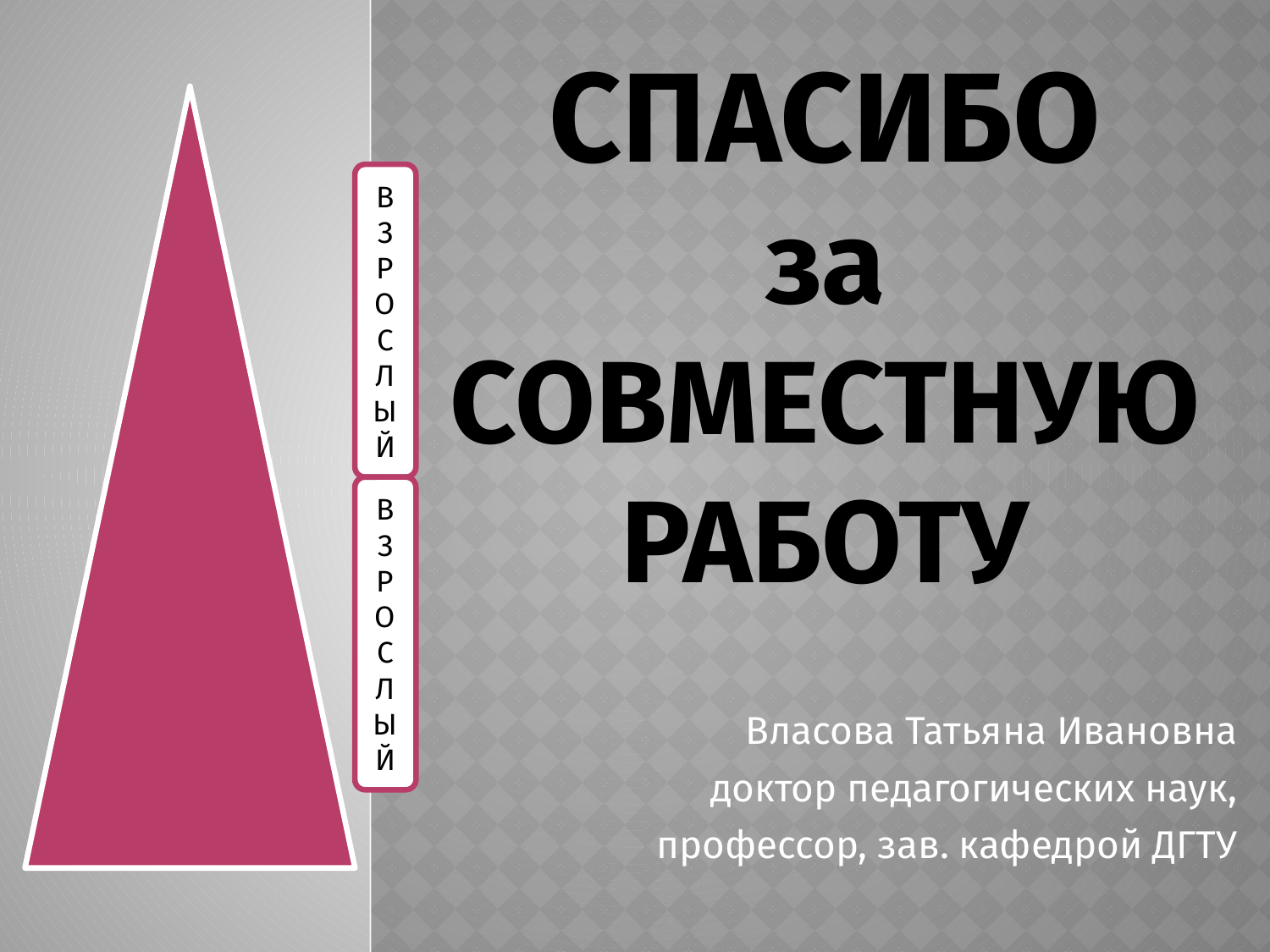

# СПАСИБО за СОВМЕСТНУЮ РАБОТУ
ВЗРОСЛЫЙ
ВЗРОСЛЫЙ
Власова Татьяна Ивановна
доктор педагогических наук,
профессор, зав. кафедрой ДГТУ